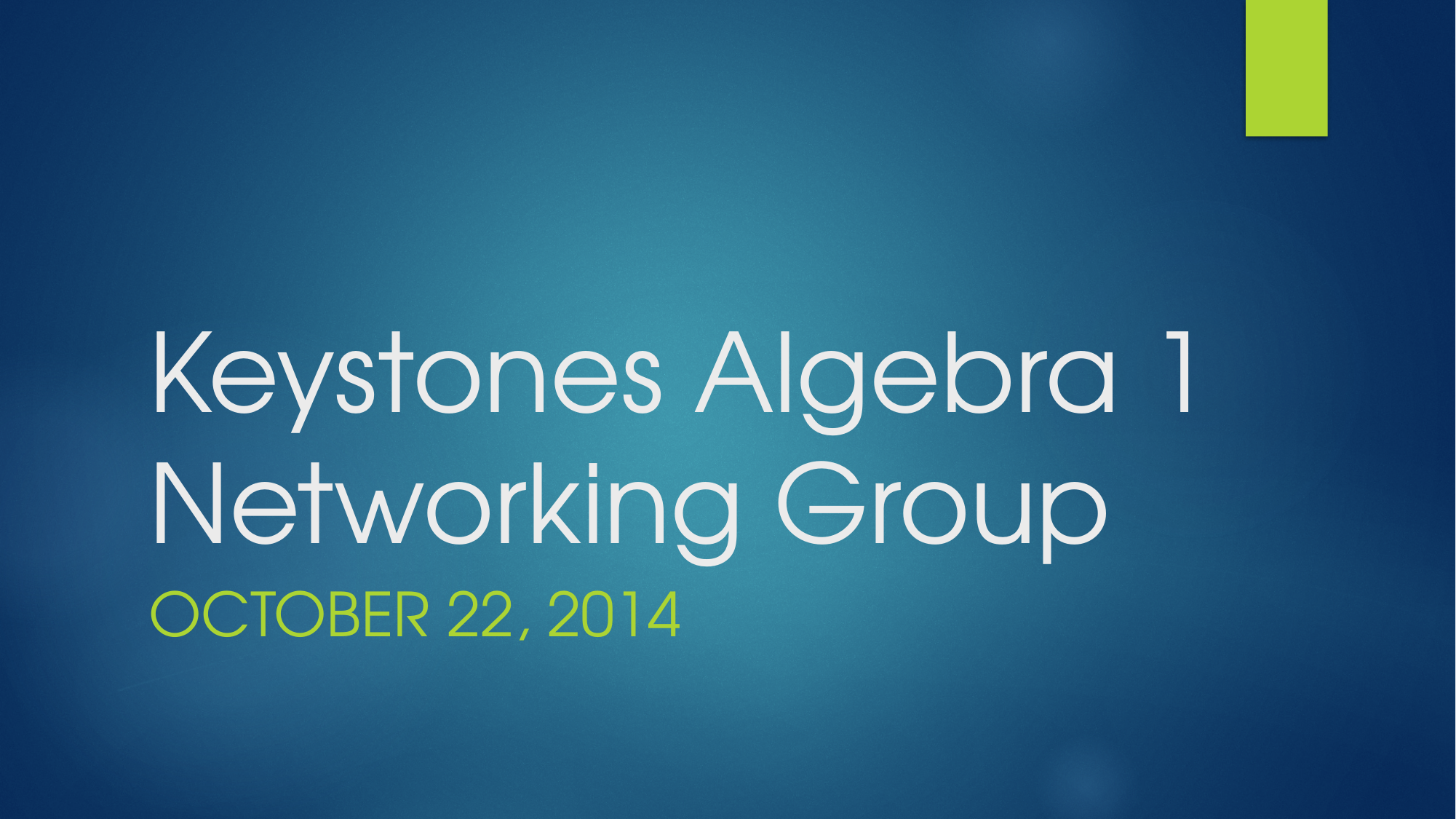

# Keystones Algebra 1 Networking Group
October 22, 2014